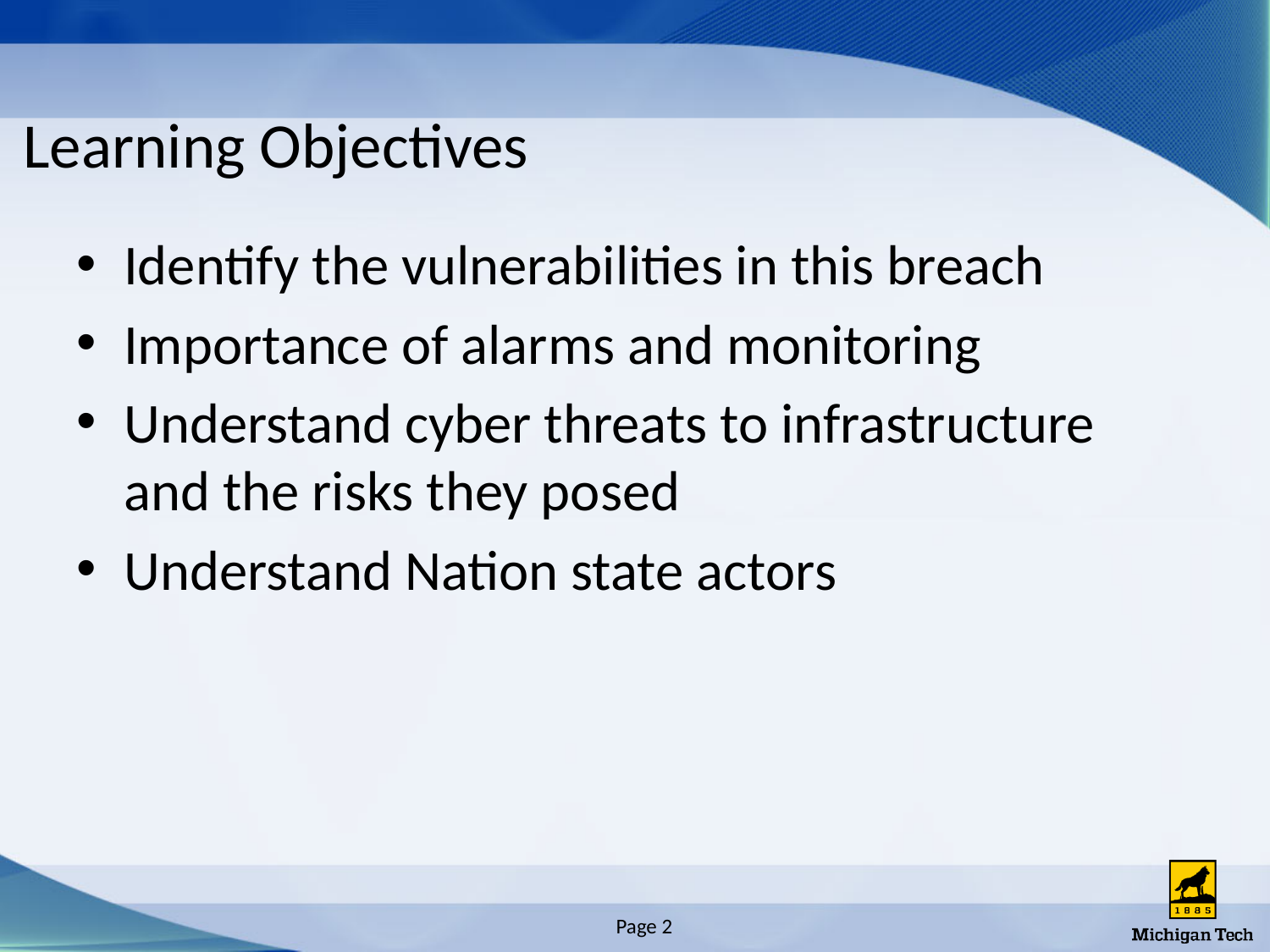

# Learning Objectives
Identify the vulnerabilities in this breach
Importance of alarms and monitoring
Understand cyber threats to infrastructure and the risks they posed
Understand Nation state actors